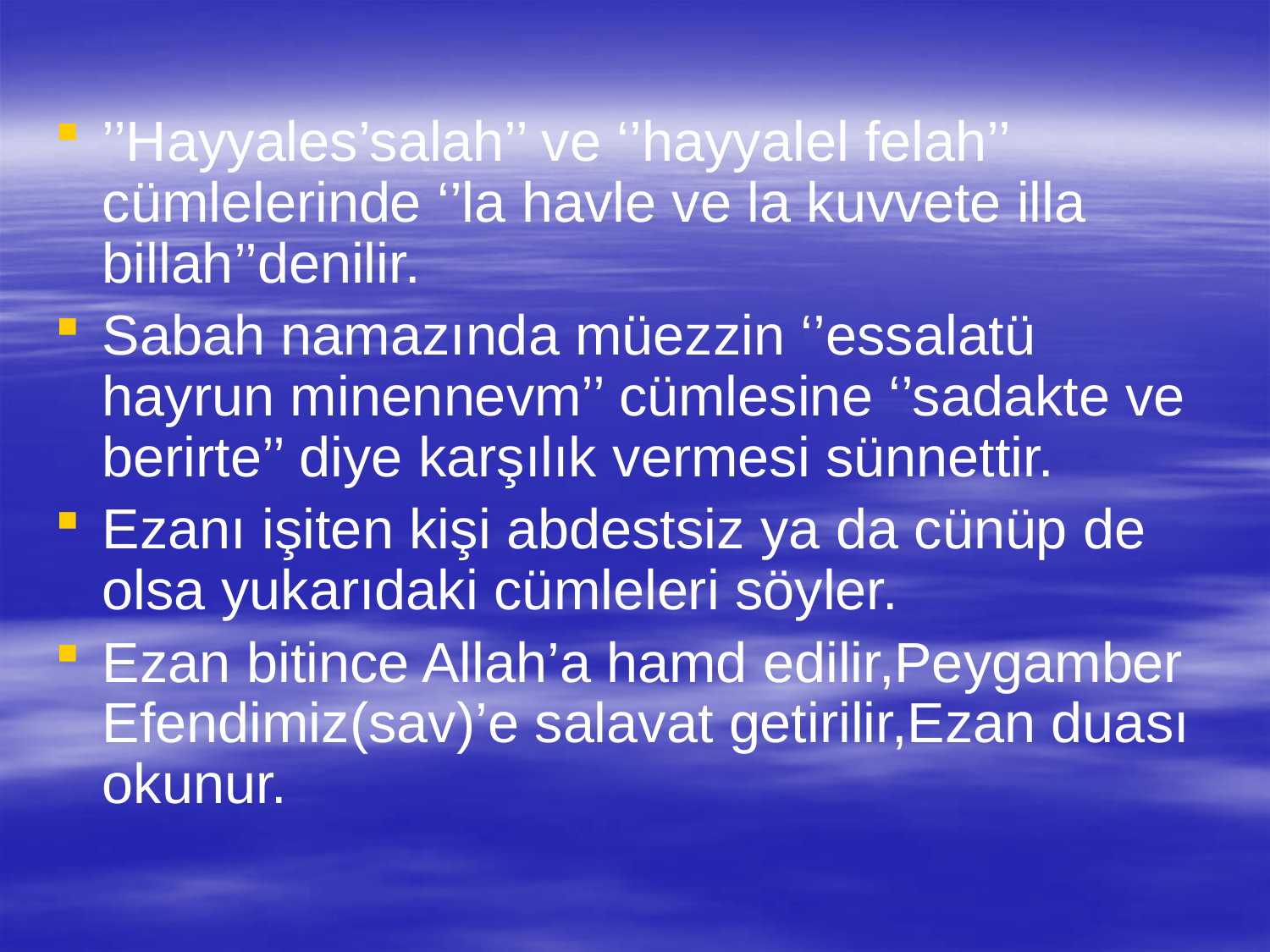

’’Hayyales’salah’’ ve ‘’hayyalel felah’’ cümlelerinde ‘’la havle ve la kuvvete illa billah’’denilir.
Sabah namazında müezzin ‘’essalatü hayrun minennevm’’ cümlesine ‘’sadakte ve berirte’’ diye karşılık vermesi sünnettir.
Ezanı işiten kişi abdestsiz ya da cünüp de olsa yukarıdaki cümleleri söyler.
Ezan bitince Allah’a hamd edilir,Peygamber Efendimiz(sav)’e salavat getirilir,Ezan duası okunur.